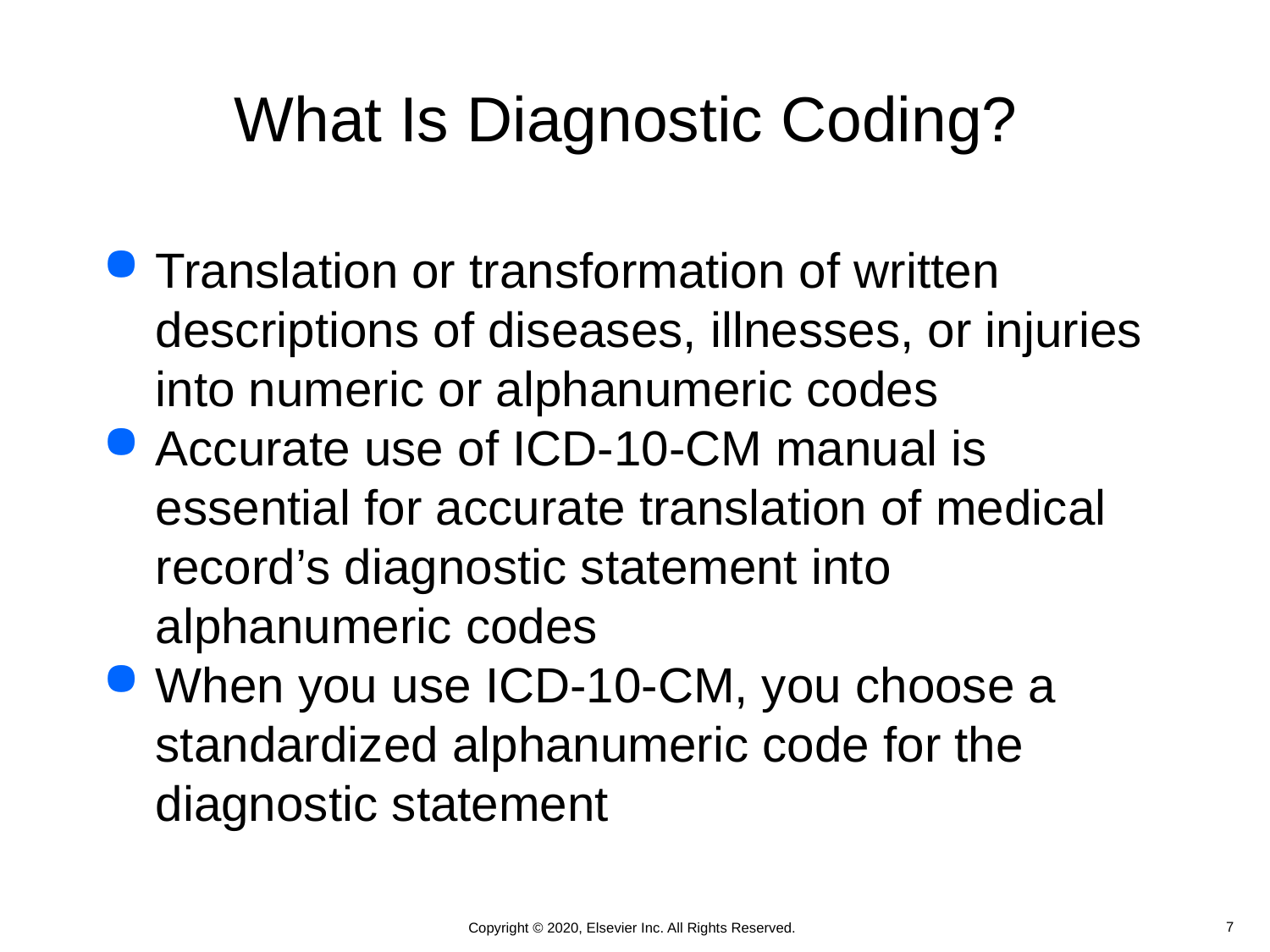

# What Is Diagnostic Coding?
Translation or transformation of written descriptions of diseases, illnesses, or injuries into numeric or alphanumeric codes
Accurate use of ICD-10-CM manual is essential for accurate translation of medical record’s diagnostic statement into alphanumeric codes
When you use ICD-10-CM, you choose a standardized alphanumeric code for the diagnostic statement

 7